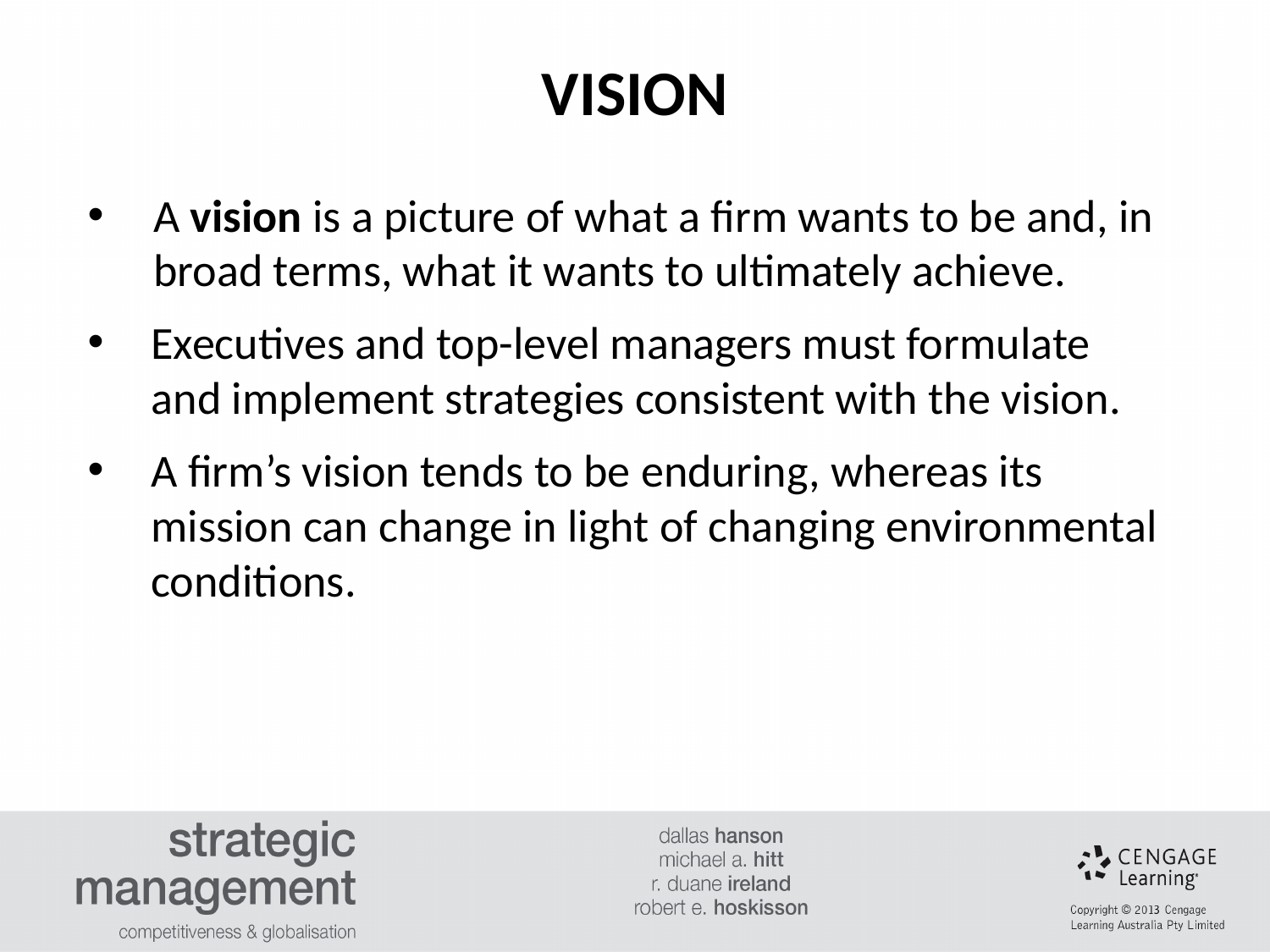

VISION
A vision is a picture of what a firm wants to be and, in broad terms, what it wants to ultimately achieve.
Executives and top-level managers must formulate and implement strategies consistent with the vision.
A firm’s vision tends to be enduring, whereas its mission can change in light of changing environmental conditions.